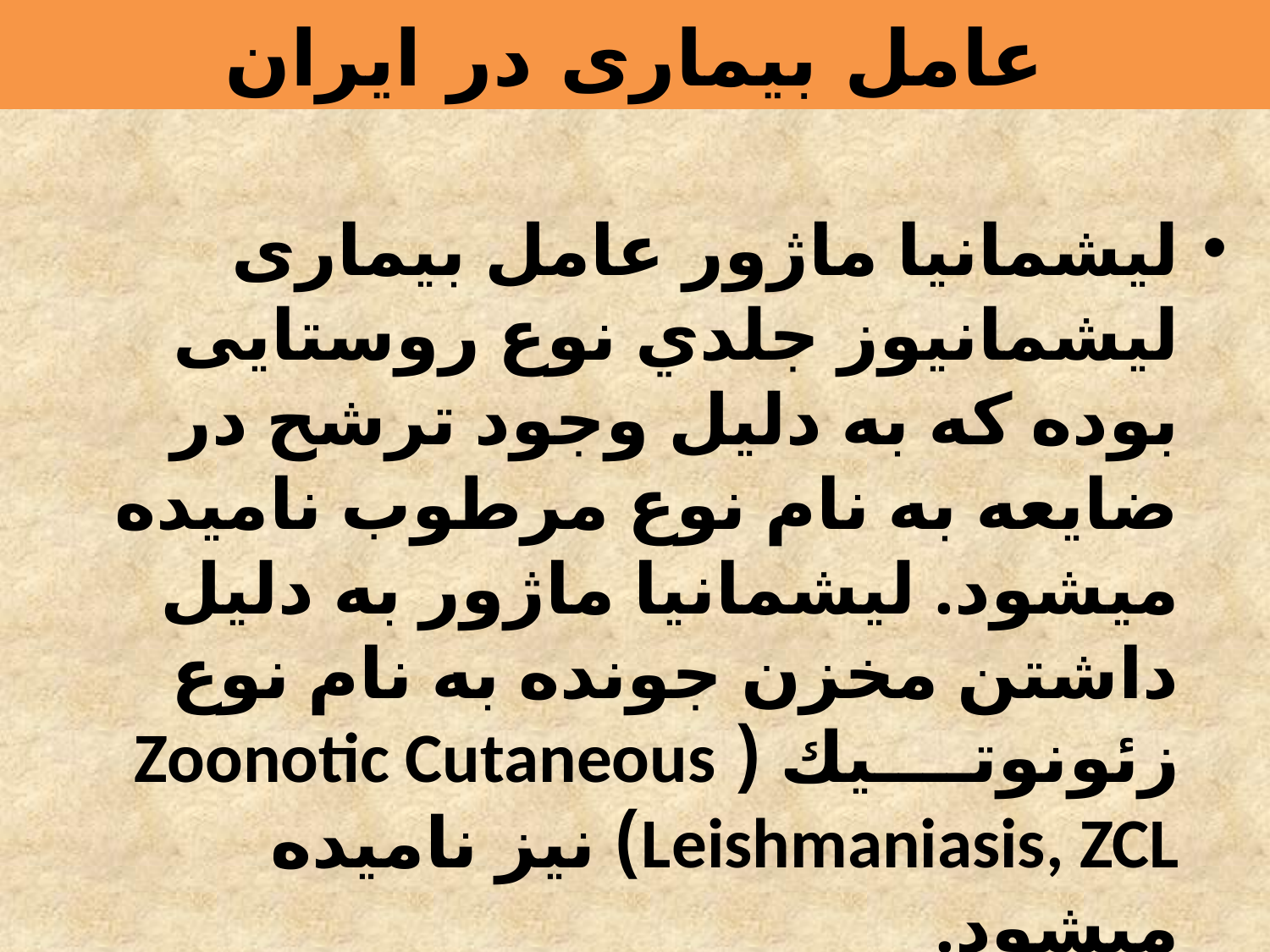

# عامل بیماری در ایران
لیشمانیا ماژور عامل بیماری ليشمانيوز جلدي نوع روستایی بوده كه به دلیل وجود ترشح در ضایعه به نام نوع مرطوب نامیده می‏شود. لیشمانیا ماژور به دلیل داشتن مخزن جونده به نام نوع زئونوتــــیك ( Zoonotic Cutaneous Leishmaniasis, ZCL) نيز نامیده می‏شود.